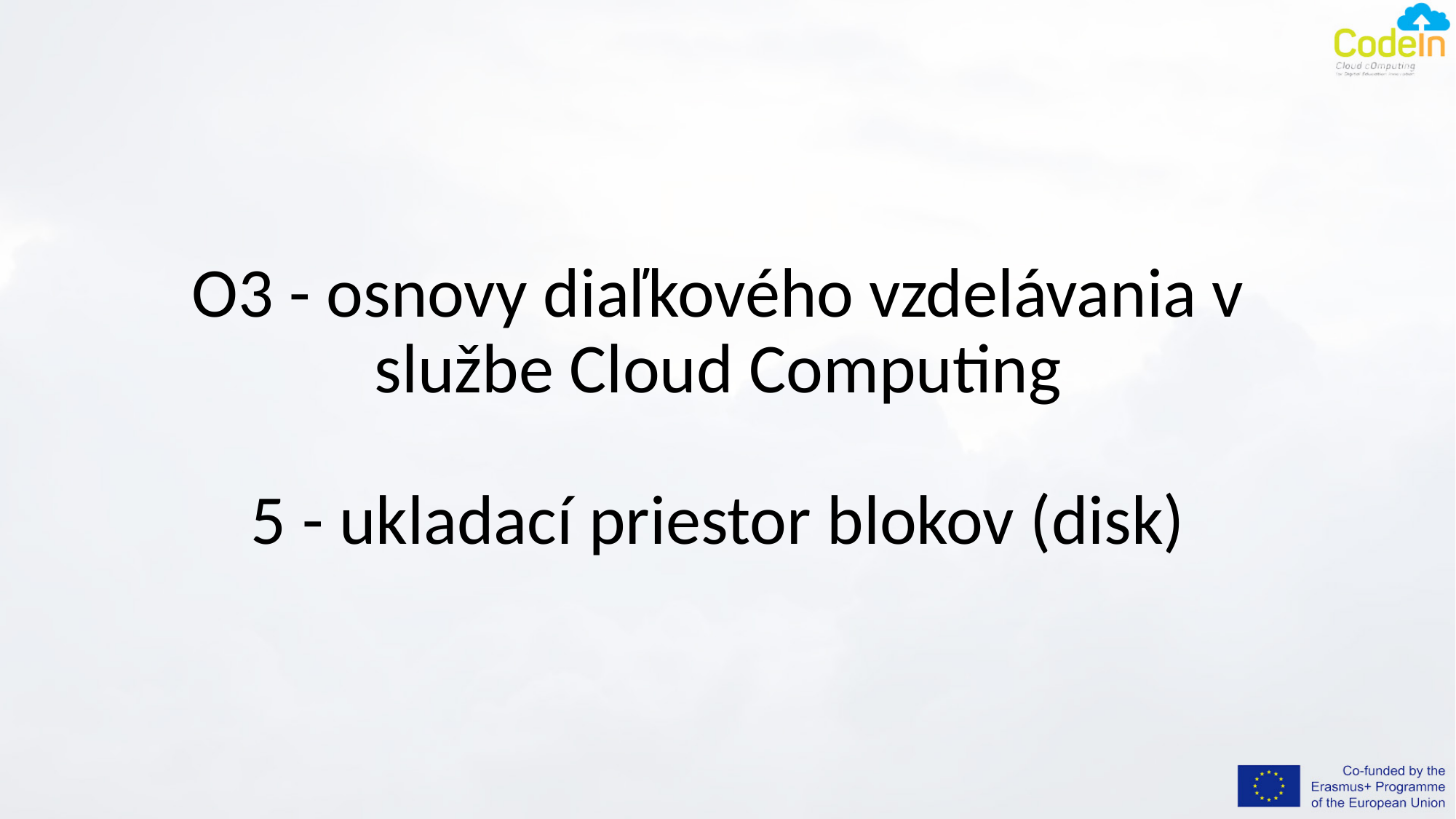

# O3 - osnovy diaľkového vzdelávania v službe Cloud Computing 5 - ukladací priestor blokov (disk)